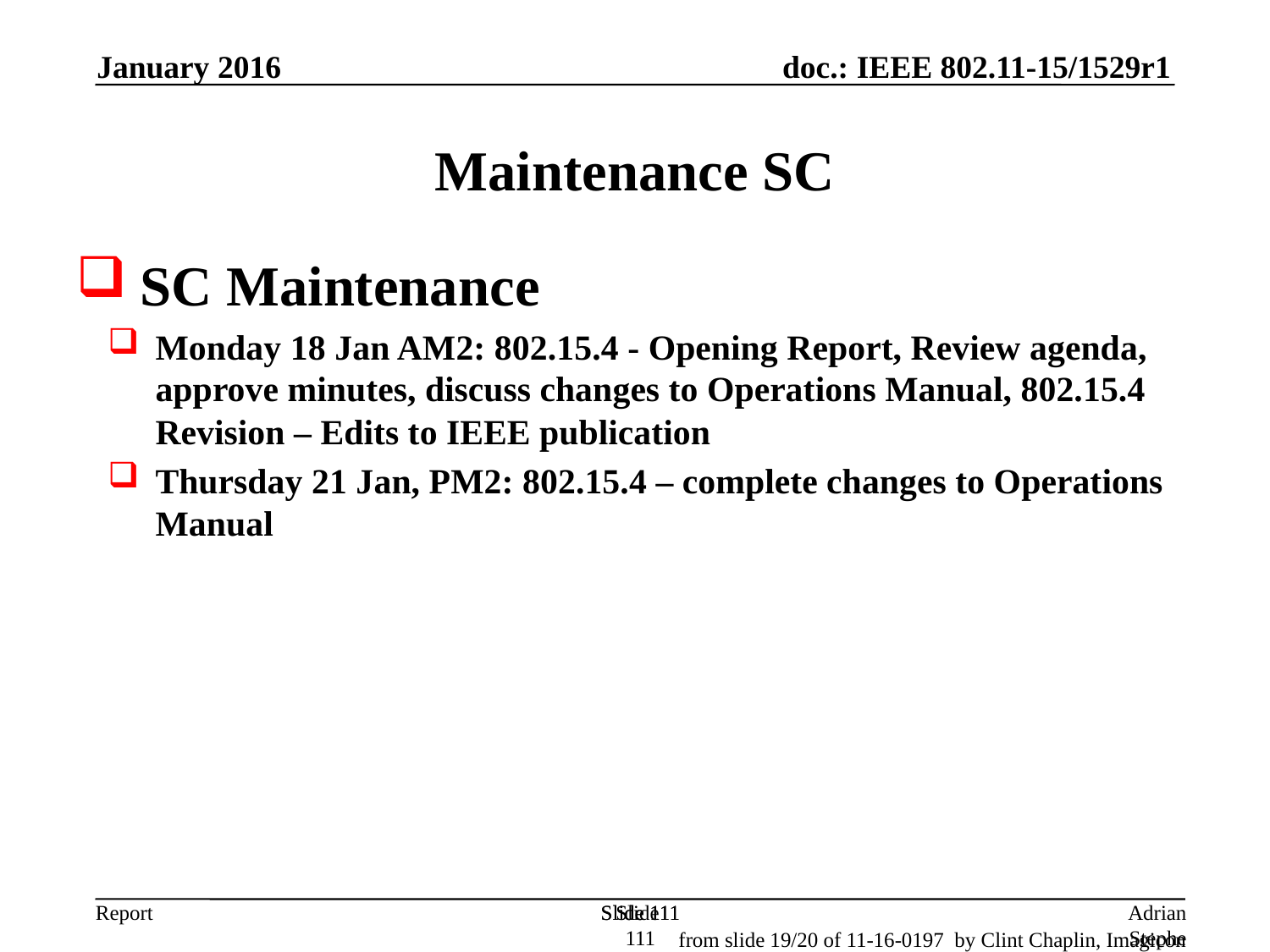

January 2016
Maintenance SC
SC Maintenance
Monday 18 Jan AM2: 802.15.4 - Opening Report, Review agenda, approve minutes, discuss changes to Operations Manual, 802.15.4 Revision – Edits to IEEE publication
Thursday 21 Jan, PM2: 802.15.4 – complete changes to Operations Manual
Slide 111
Slide 111
Slide 111
Adrian Stephens, Intel Corporation
from slide 19/20 of 11-16-0197  by Clint Chaplin, Imagicon